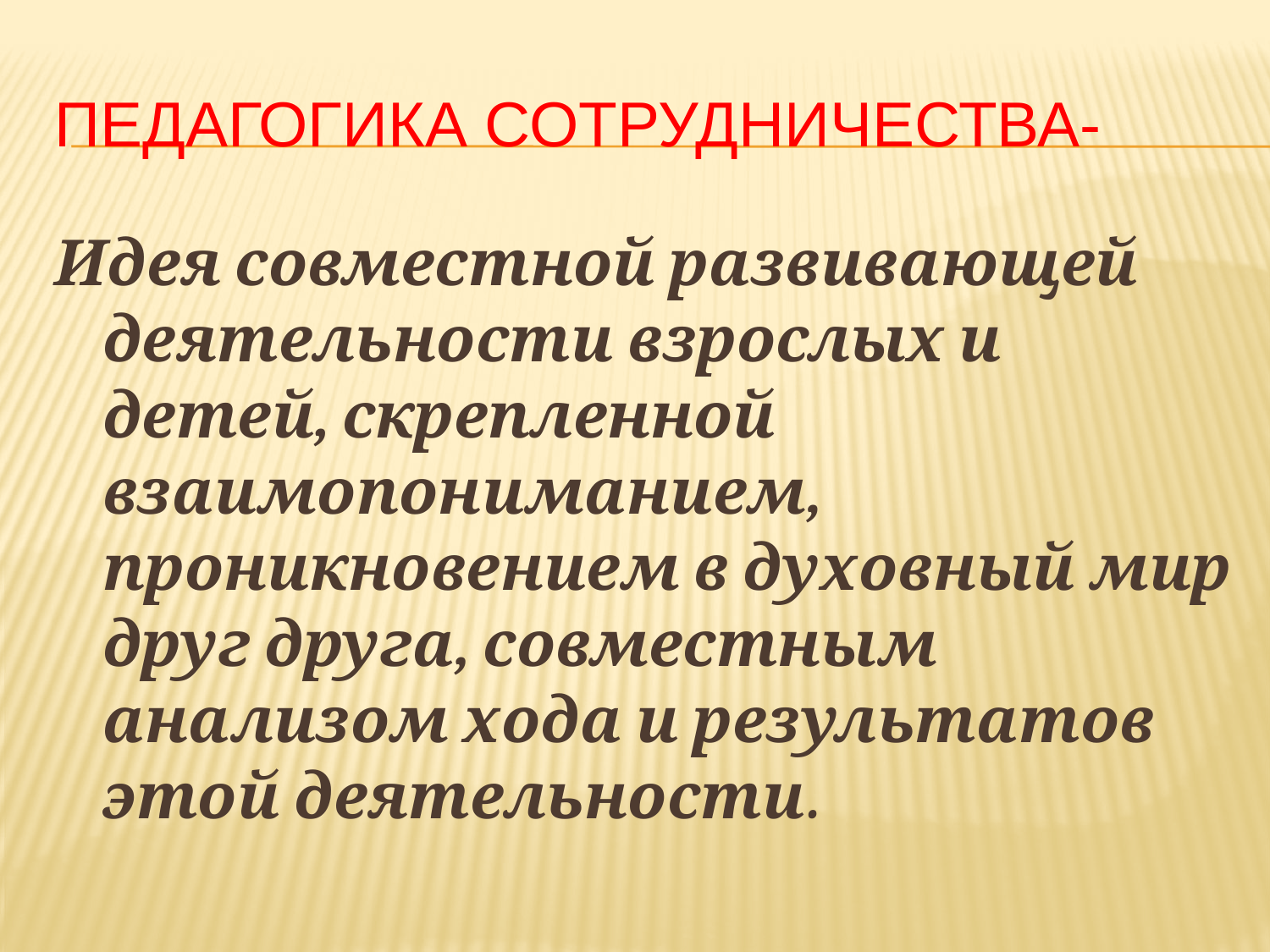

# Педагогика сотрудничества-
Идея совместной развивающей деятельности взрослых и детей, скрепленной взаимопониманием, проникновением в духовный мир друг друга, совместным анализом хода и результатов этой деятельности.